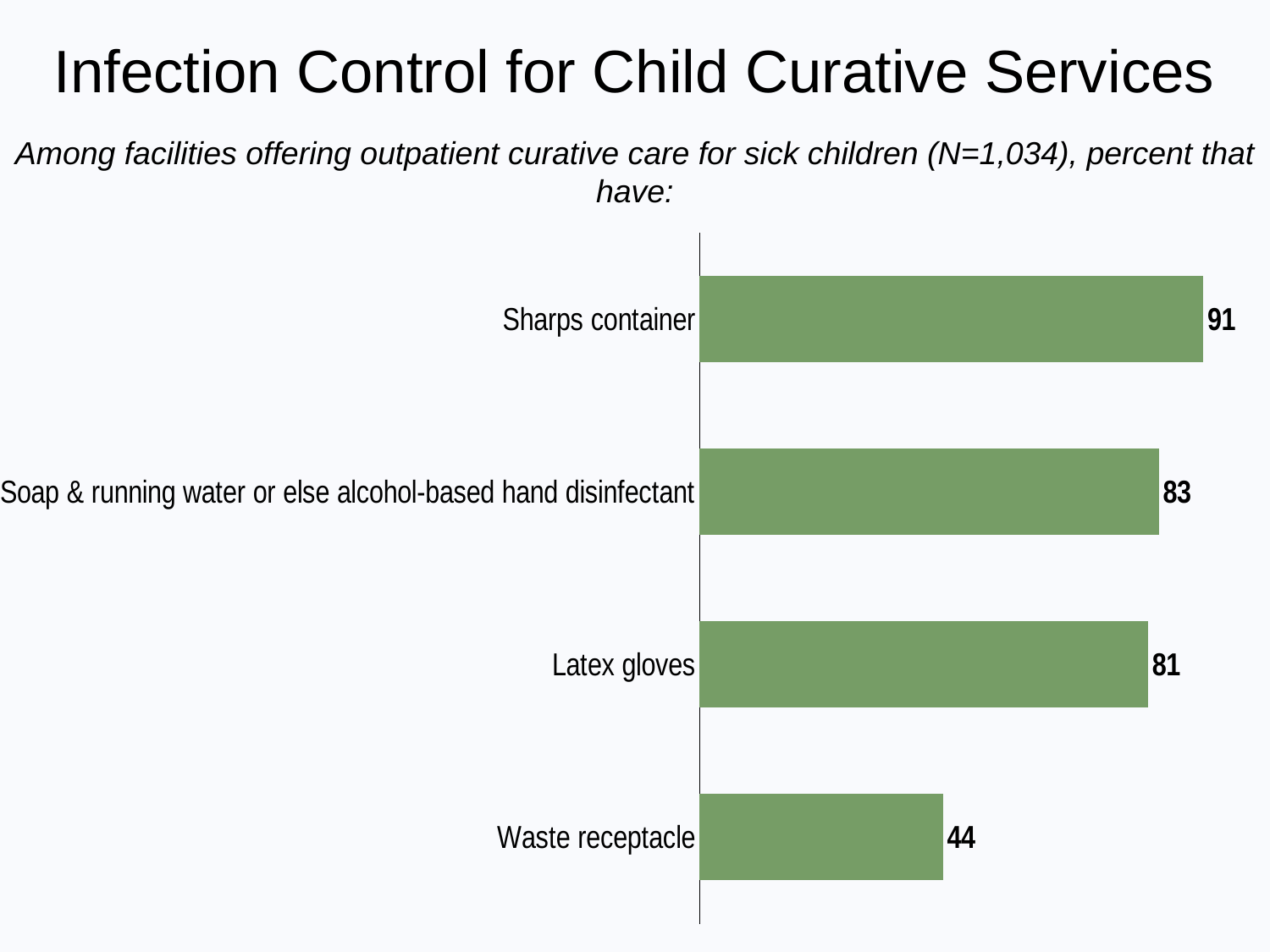

# Infection Control for Child Curative Services
Among facilities offering outpatient curative care for sick children (N=1,034), percent that have:

### Chart

| Category | Series 1 |
|---|---|
| Waste receptacle | 44.0 |
| Latex gloves | 81.0 |
| Soap & running water or else alcohol-based hand disinfectant | 83.0 |
| Sharps container | 91.0 |